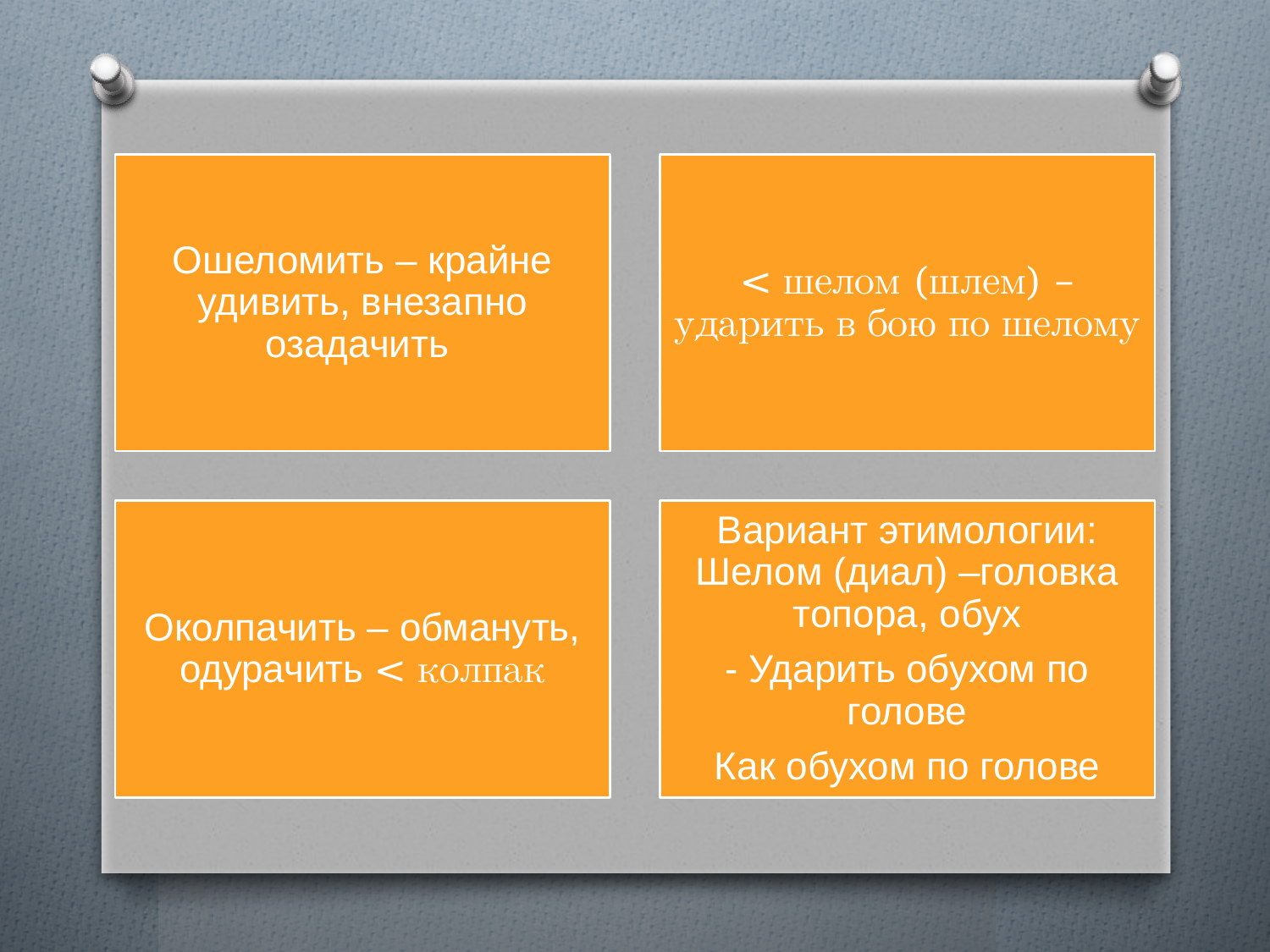

Ошеломить – крайне удивить, внезапно озадачить
< шелом (шлем) – ударить в бою по шелому
Околпачить – обмануть, одурачить < колпак
Вариант этимологии: Шелом (диал) –головка топора, обух
- Ударить обухом по голове
Как обухом по голове